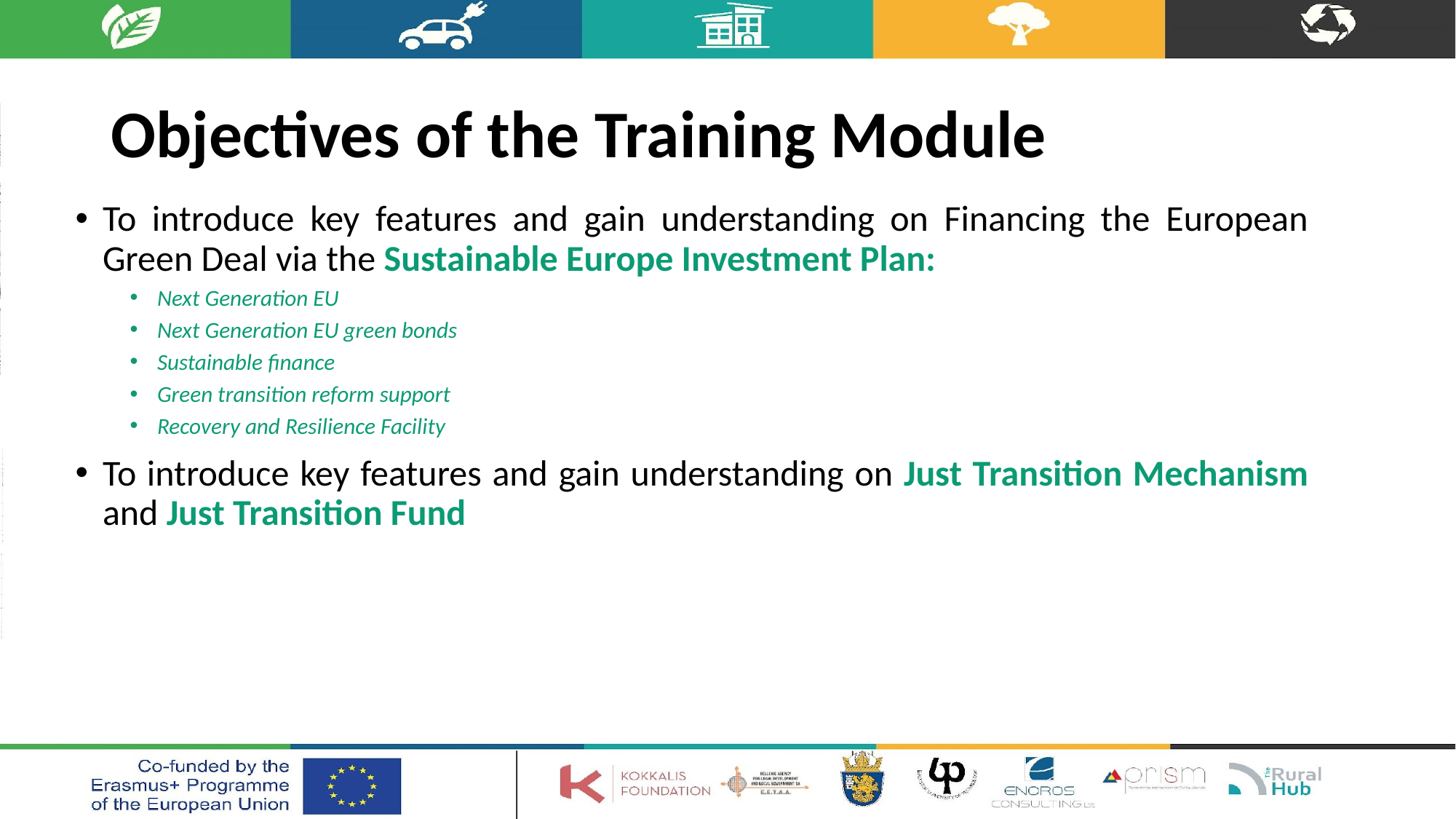

# Objectives of the Training Module
To introduce key features and gain understanding on Financing the European Green Deal via the Sustainable Europe Investment Plan:
Next Generation EU
Next Generation EU green bonds
Sustainable finance
Green transition reform support
Recovery and Resilience Facility
To introduce key features and gain understanding on Just Transition Mechanism and Just Transition Fund